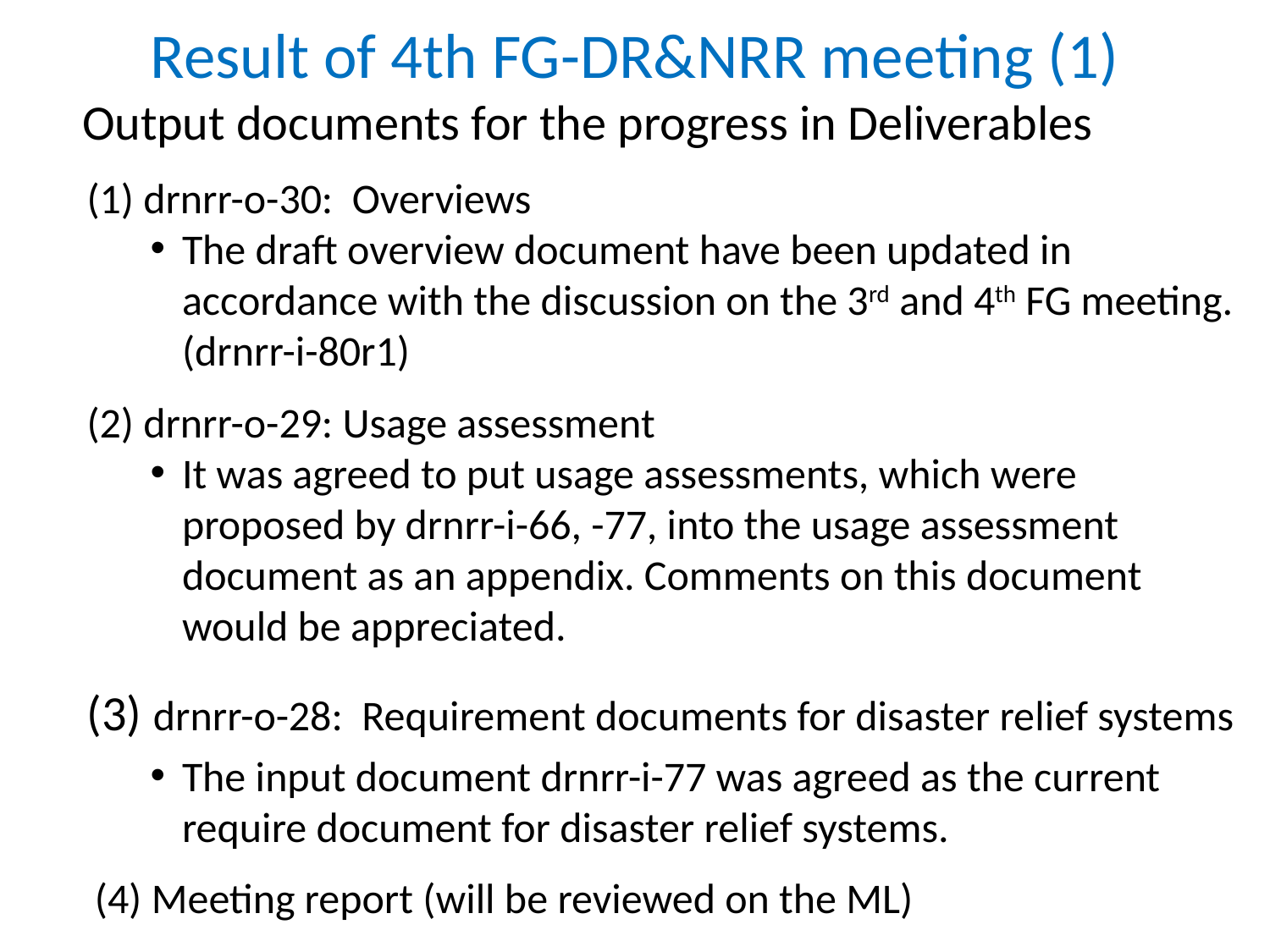

# Result of 4th FG-DR&NRR meeting (1)
      Output documents for the progress in Deliverables
(1) drnrr-o-30:  Overviews
The draft overview document have been updated in accordance with the discussion on the 3rd and 4th FG meeting. (drnrr-i-80r1)
(2) drnrr-o-29: Usage assessment
It was agreed to put usage assessments, which were proposed by drnrr-i-66, -77, into the usage assessment document as an appendix. Comments on this document would be appreciated.
(3) drnrr-o-28:  Requirement documents for disaster relief systems
The input document drnrr-i-77 was agreed as the current require document for disaster relief systems.
(4) Meeting report (will be reviewed on the ML)